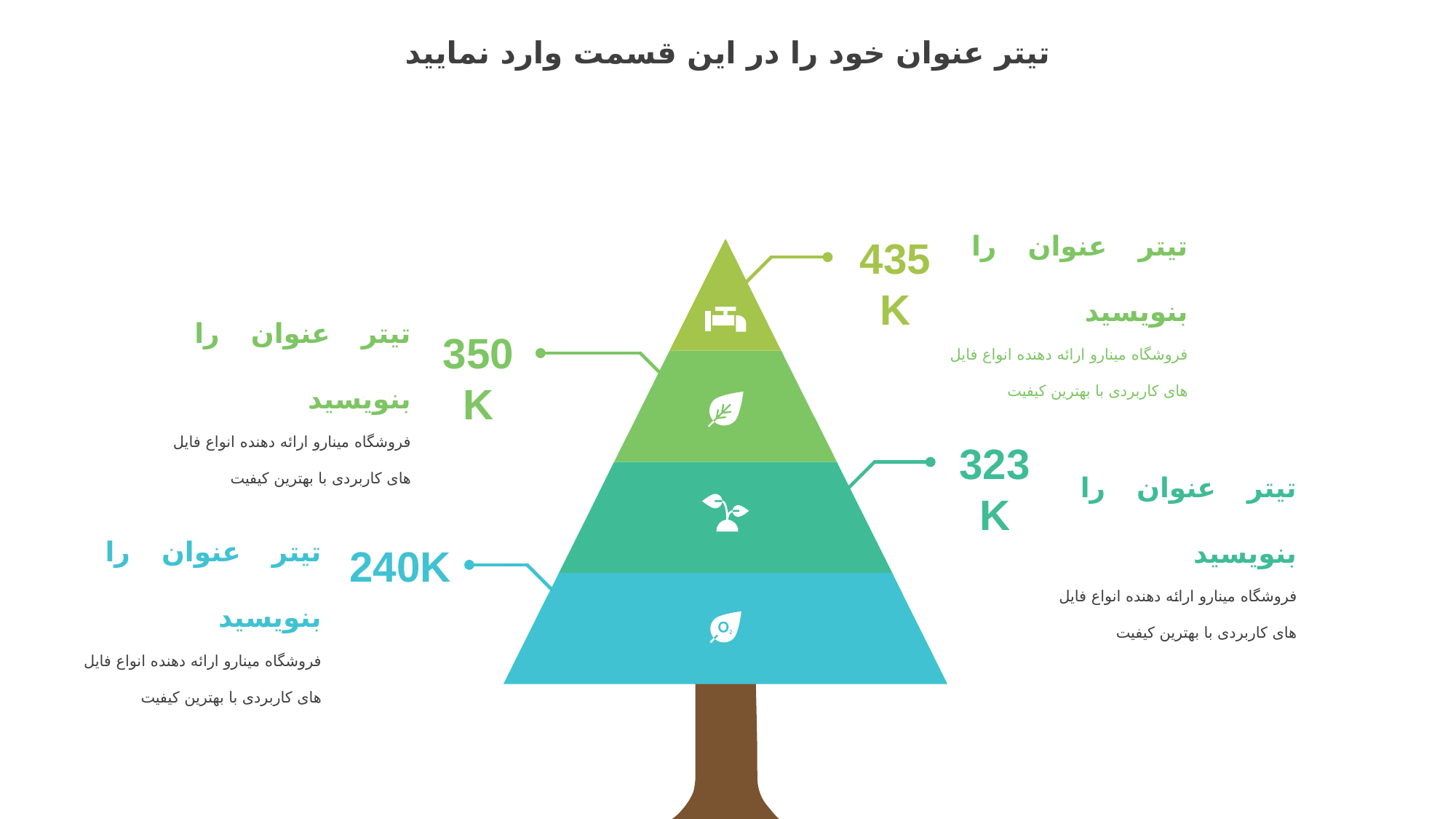

تیتر عنوان خود را در این قسمت وارد نمایید
تیتر عنوان را بنویسید
فروشگاه مینارو ارائه دهنده انواع فایل های کاربردی با بهترین کیفیت
435K

تیتر عنوان را بنویسید
فروشگاه مینارو ارائه دهنده انواع فایل های کاربردی با بهترین کیفیت

350K

323K
تیتر عنوان را بنویسید
فروشگاه مینارو ارائه دهنده انواع فایل های کاربردی با بهترین کیفیت

تیتر عنوان را بنویسید
فروشگاه مینارو ارائه دهنده انواع فایل های کاربردی با بهترین کیفیت
240K